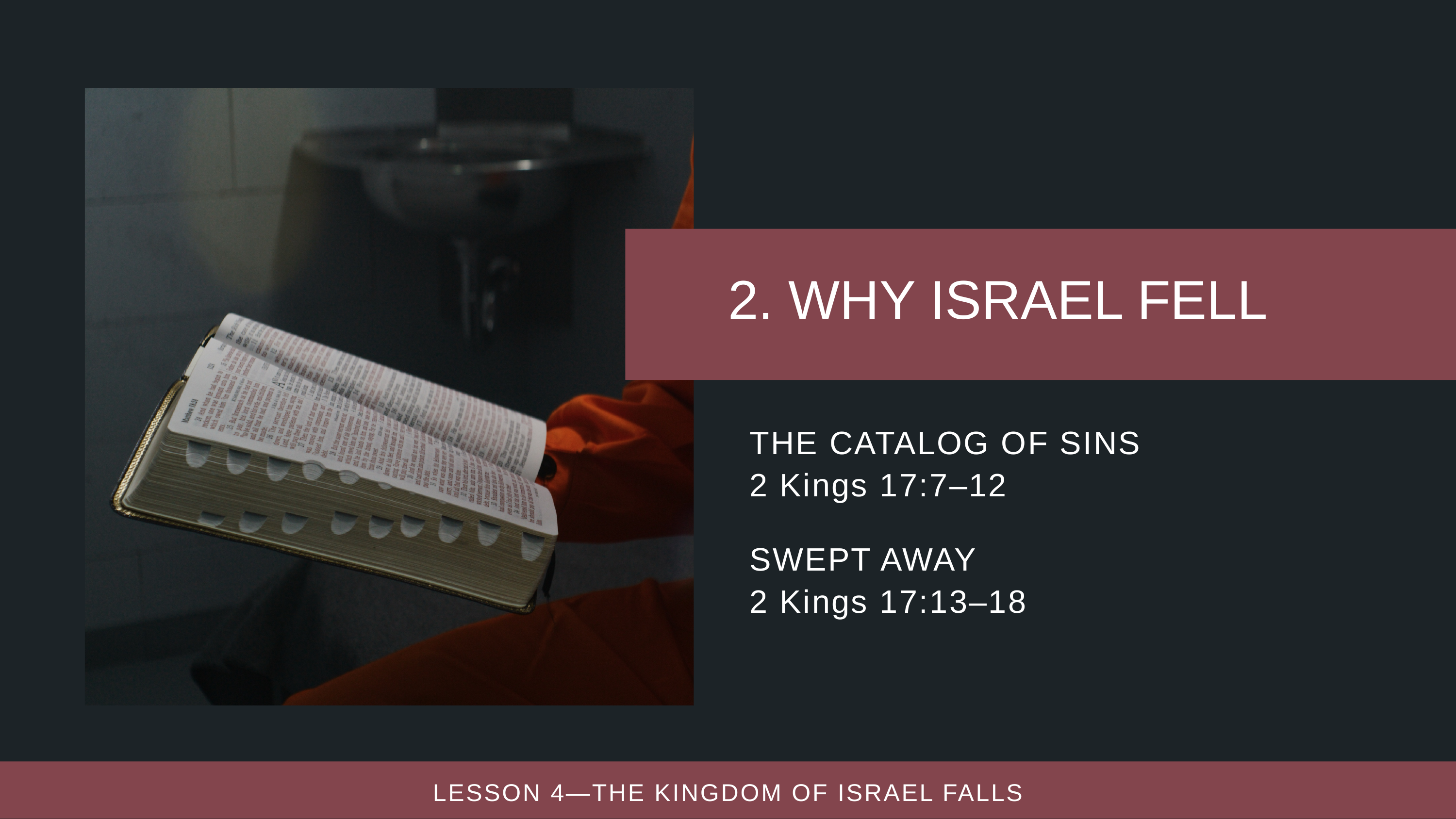

THE CATALOG OF SINS
2 Kings 17:7–12
SWEPT AWAY
2 Kings 17:13–18